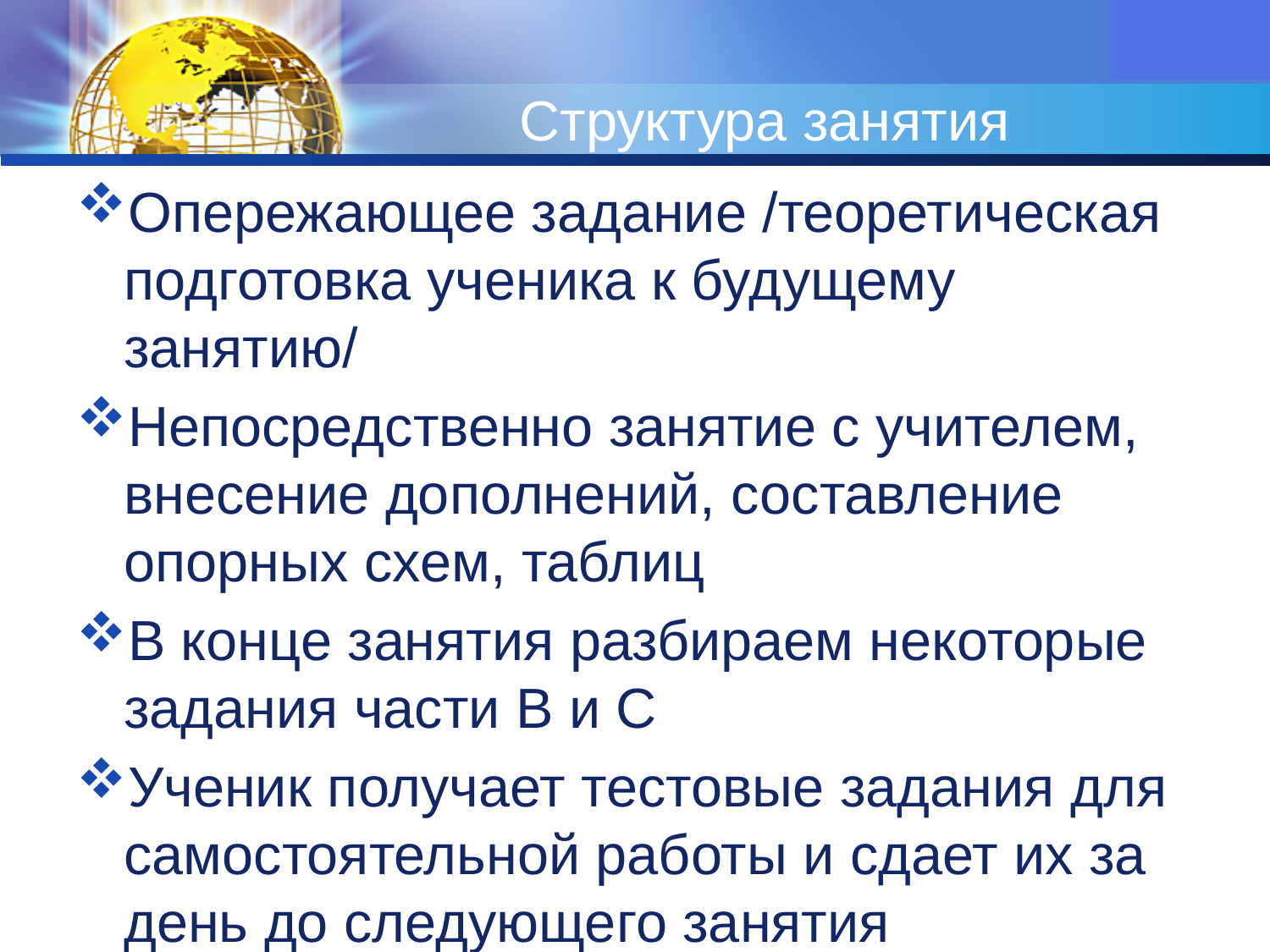

# Структура занятия
Опережающее задание /теоретическая подготовка ученика к будущему занятию/
Непосредственно занятие с учителем, внесение дополнений, составление опорных схем, таблиц
В конце занятия разбираем некоторые задания части В и С
Ученик получает тестовые задания для самостоятельной работы и сдает их за день до следующего занятия